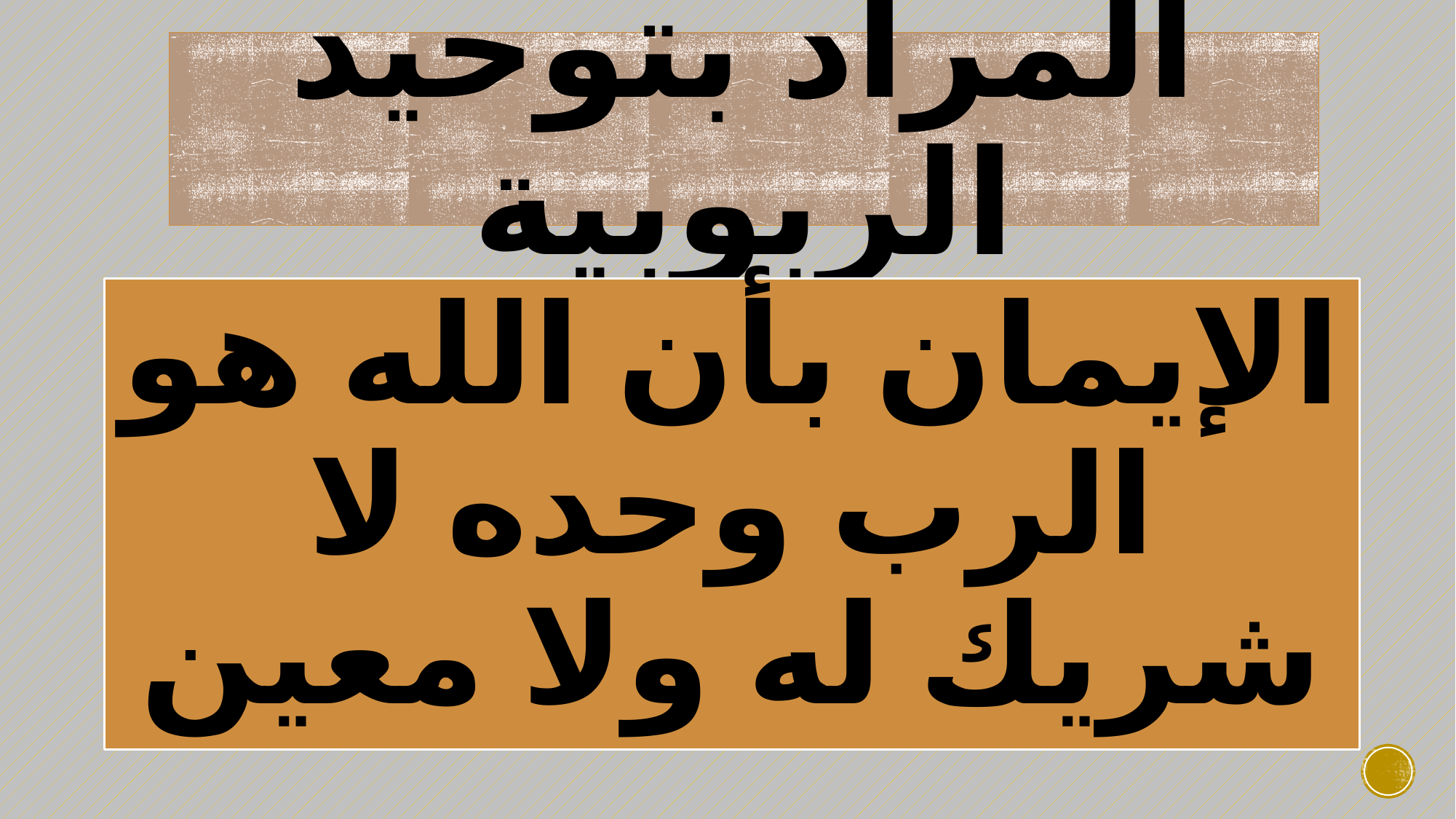

# المراد بتوحيد الربوبية
الإيمان بأن الله هو الرب وحده لا شريك له ولا معين